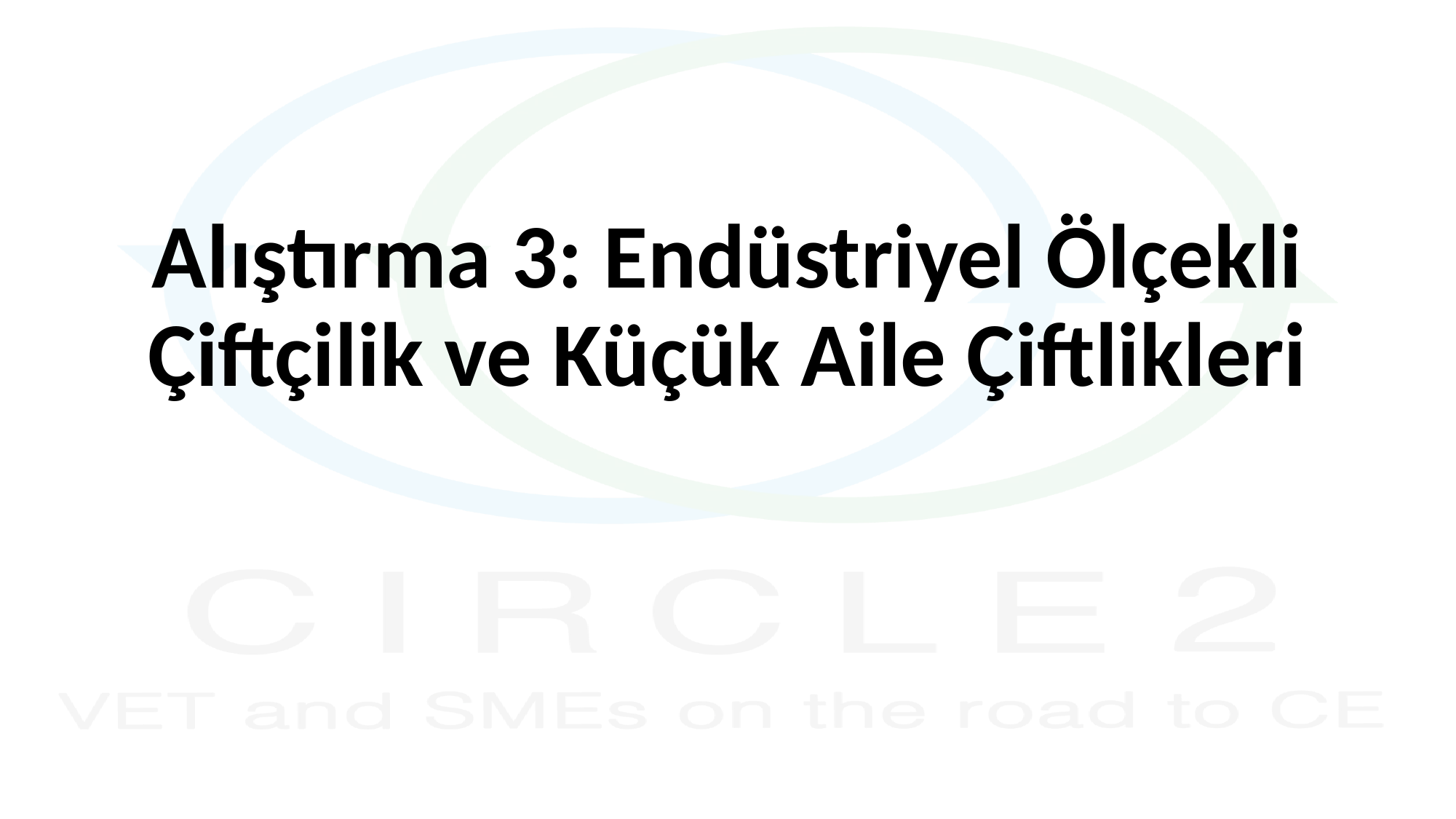

# Alıştırma 3: Endüstriyel Ölçekli Çiftçilik ve Küçük Aile Çiftlikleri